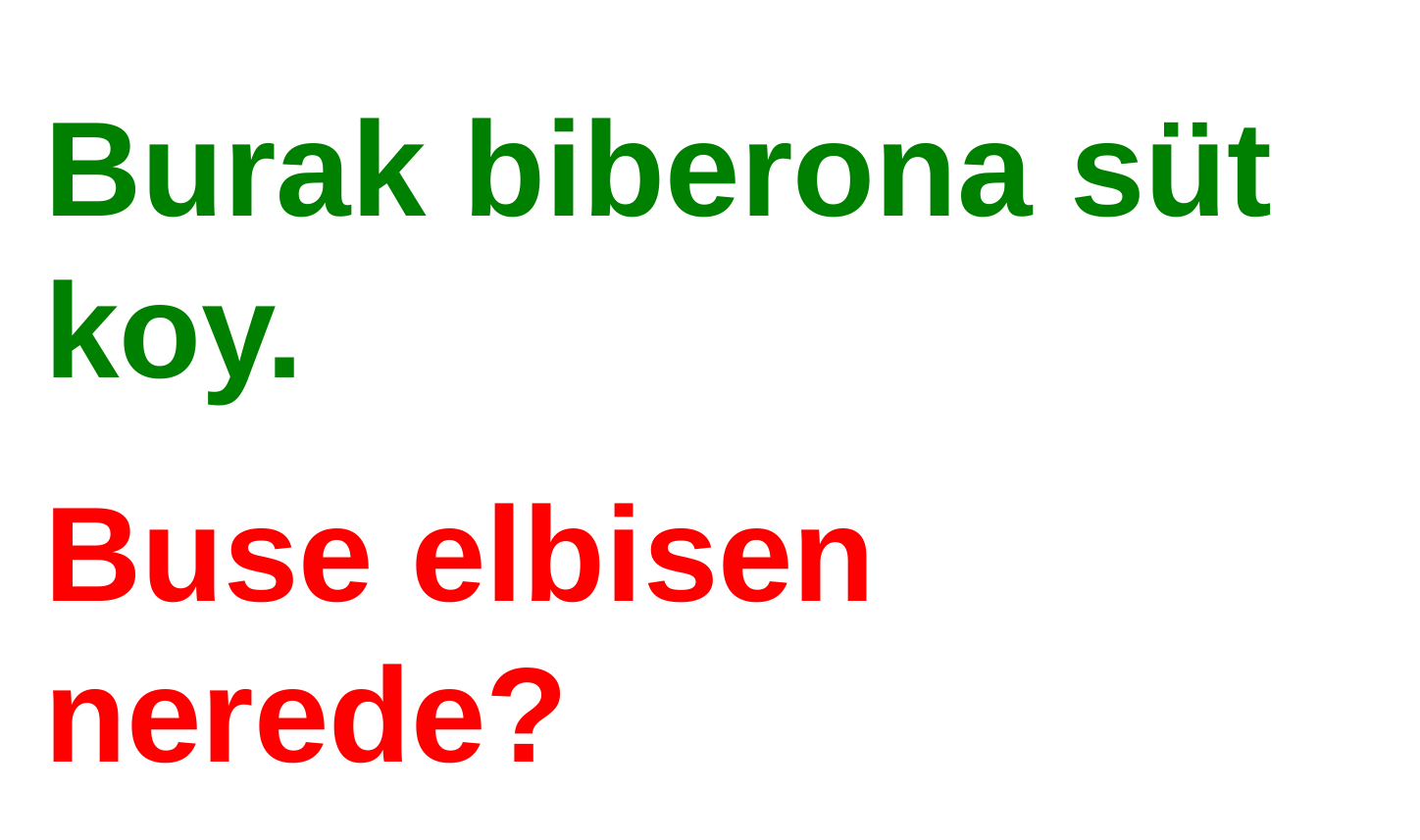

Burak biberona süt koy.

Buse elbisen nerede?

Koluma kelebek kondu.